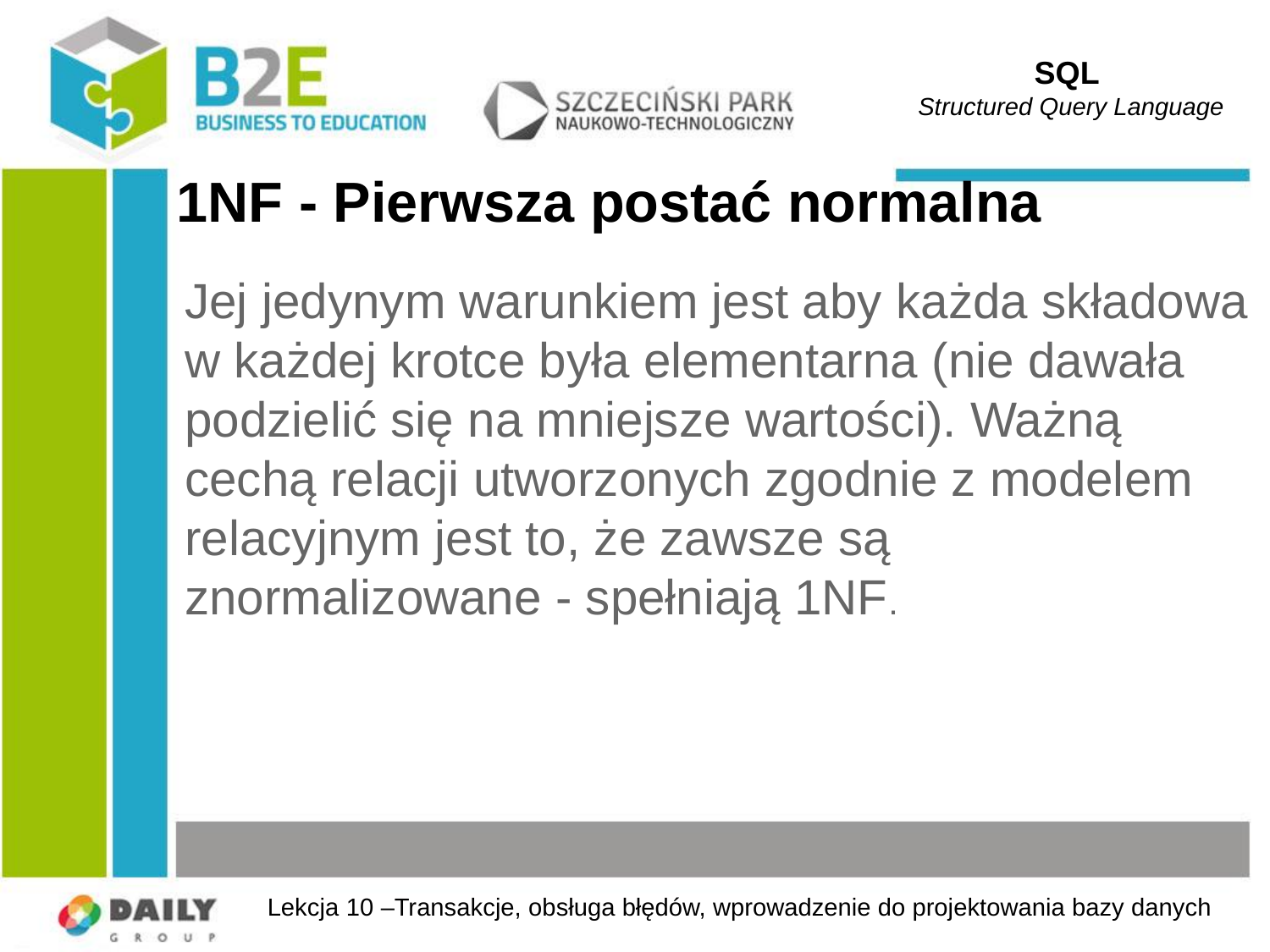

SQL
Structured Query Language
# 1NF - Pierwsza postać normalna
Jej jedynym warunkiem jest aby każda składowa w każdej krotce była elementarna (nie dawała podzielić się na mniejsze wartości). Ważną cechą relacji utworzonych zgodnie z modelem relacyjnym jest to, że zawsze są znormalizowane - spełniają 1NF.
Lekcja 10 –Transakcje, obsługa błędów, wprowadzenie do projektowania bazy danych